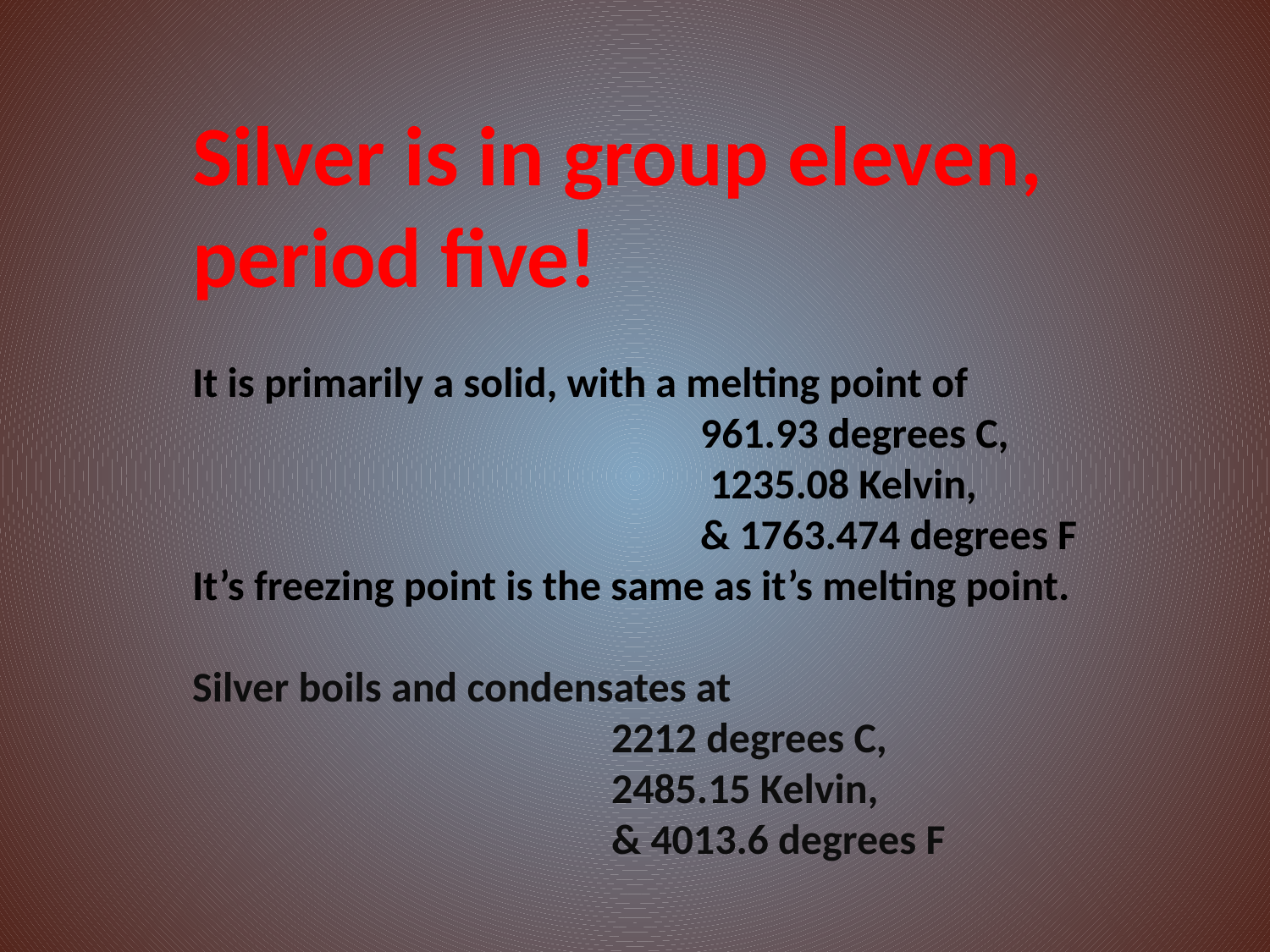

Silver is in group eleven, period five!

It is primarily a solid, with a melting point of
				961.93 degrees C,
				 1235.08 Kelvin,
				& 1763.474 degrees F
It’s freezing point is the same as it’s melting point.

Silver boils and condensates at
			    2212 degrees C,
			    2485.15 Kelvin,
			    & 4013.6 degrees F